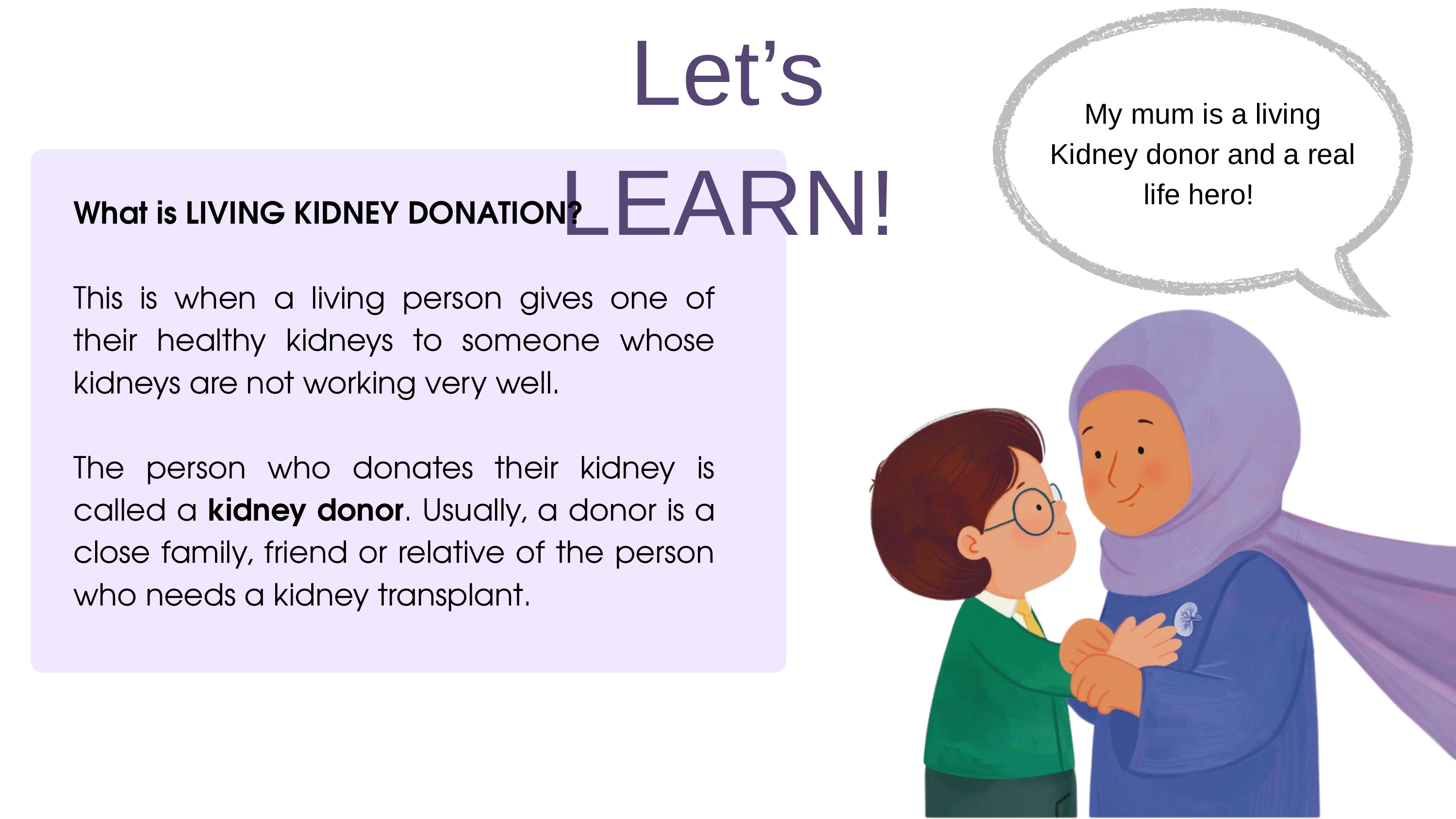

Let’s LEARN!

My mum is a living Kidney donor and a real life hero!

What is LIVING KIDNEY DONATION?

This is when a living person gives one of their healthy kidneys to someone whose kidneys are not working very well.

The person who donates their kidney is called a kidney donor. Usually, a donor is a close family, friend or relative of the person who needs a kidney transplant.